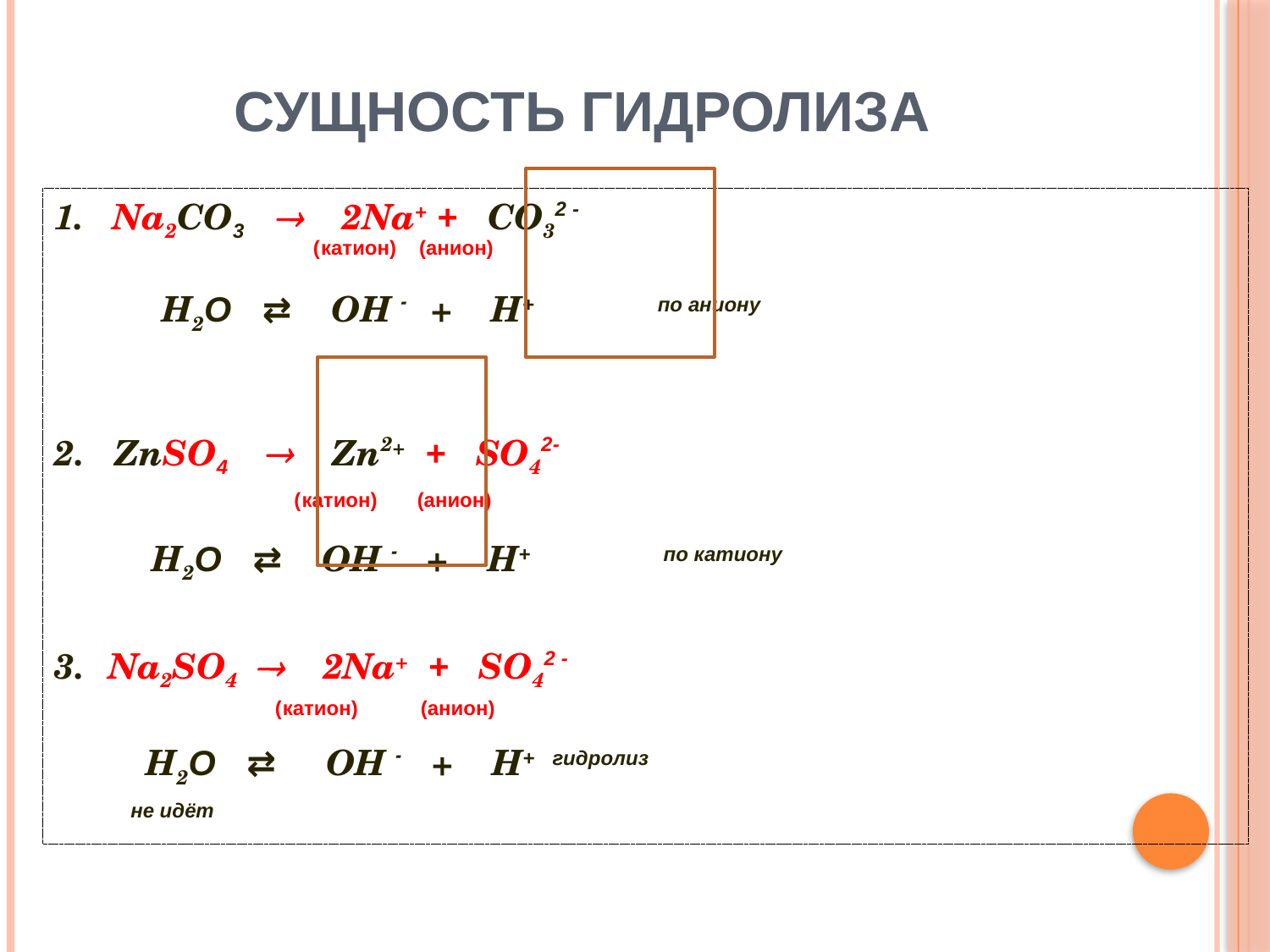

# Сущность гидролиза

1.   Na2CO3   →    2Na+ +   CO32 -
                                                             (катион)    (анион)
           H2O   ⇄    OH -    +    H+          		по аниону

2.   ZnSO4    →    Zn2+  +   SO42-
                                                     (катион)       (анион)
          H2O   ⇄    OH -     +    H+      		 по катиону

3.    Na2SO4   →    2Na+  +   SO42 -
                                                    (катион)           (анион)
         H2O   ⇄     OH -     +    H+  		гидролиз
																		не идёт